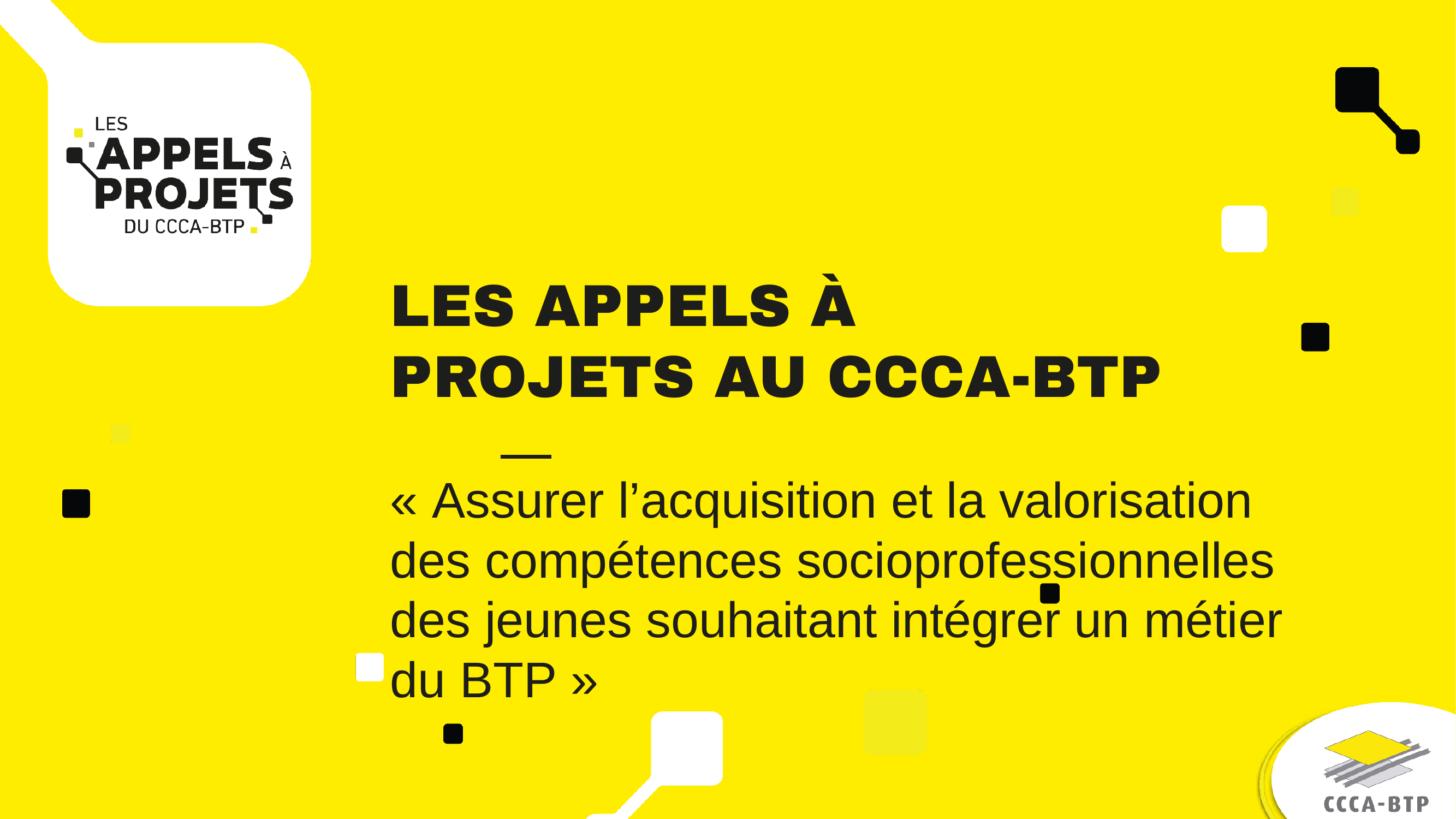

# LES APPELS À PROJETS AU CCCA-BTP
« Assurer l’acquisition et la valorisation des compétences socioprofessionnelles des jeunes souhaitant intégrer un métier du BTP »